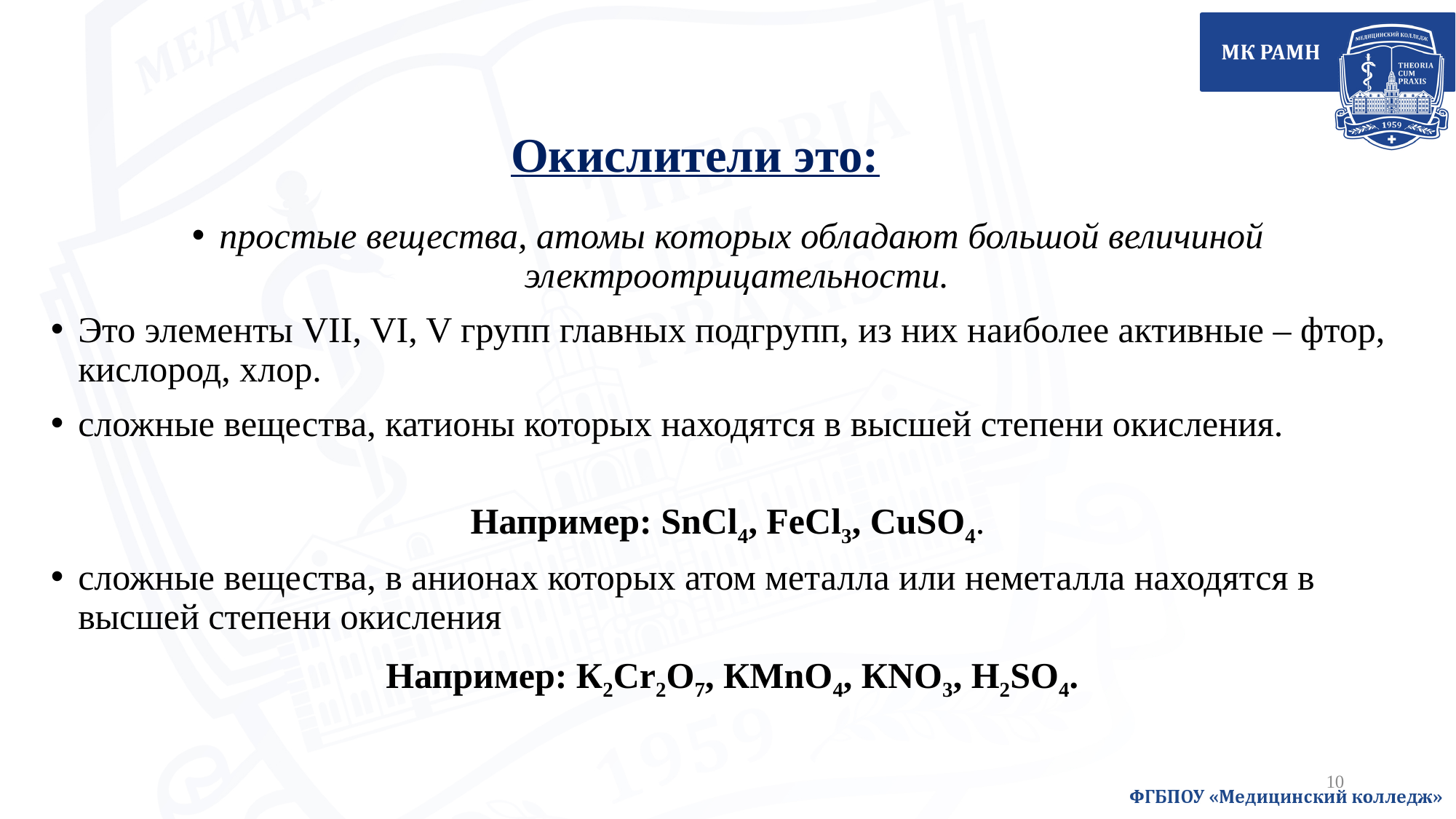

Окислители это:
простые вещества, атомы которых обладают большой величиной электроотрицательности.
Это элементы VII, VI, V групп главных подгрупп, из них наиболее активные – фтор, кислород, хлор.
сложные вещества, катионы которых находятся в высшей степени окисления.
 Например: SnCl4, FeCl3, CuSO4.
сложные вещества, в анионах которых атом металла или неметалла находятся в высшей степени окисления
 Например: К2Сr2O7, КМnO4, КNO3, H2SO4.
10
10